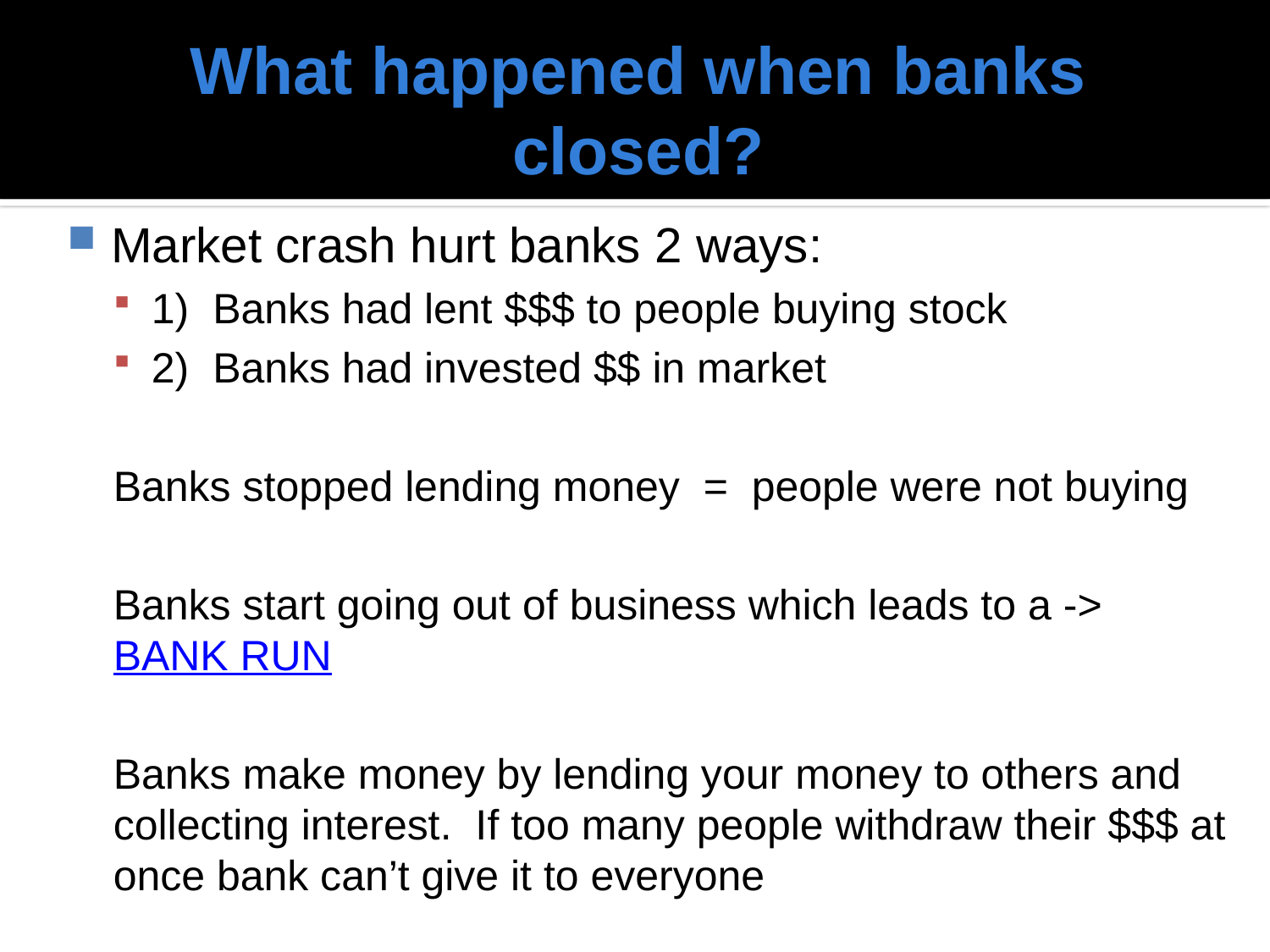

# What happened when banks closed?
Market crash hurt banks 2 ways:
1)  Banks had lent $$$ to people buying stock
2)  Banks had invested $$ in market

Banks stopped lending money  =  people were not buying

Banks start going out of business which leads to a -> BANK RUN

Banks make money by lending your money to others and collecting interest.  If too many people withdraw their $$$ at once bank can’t give it to everyone